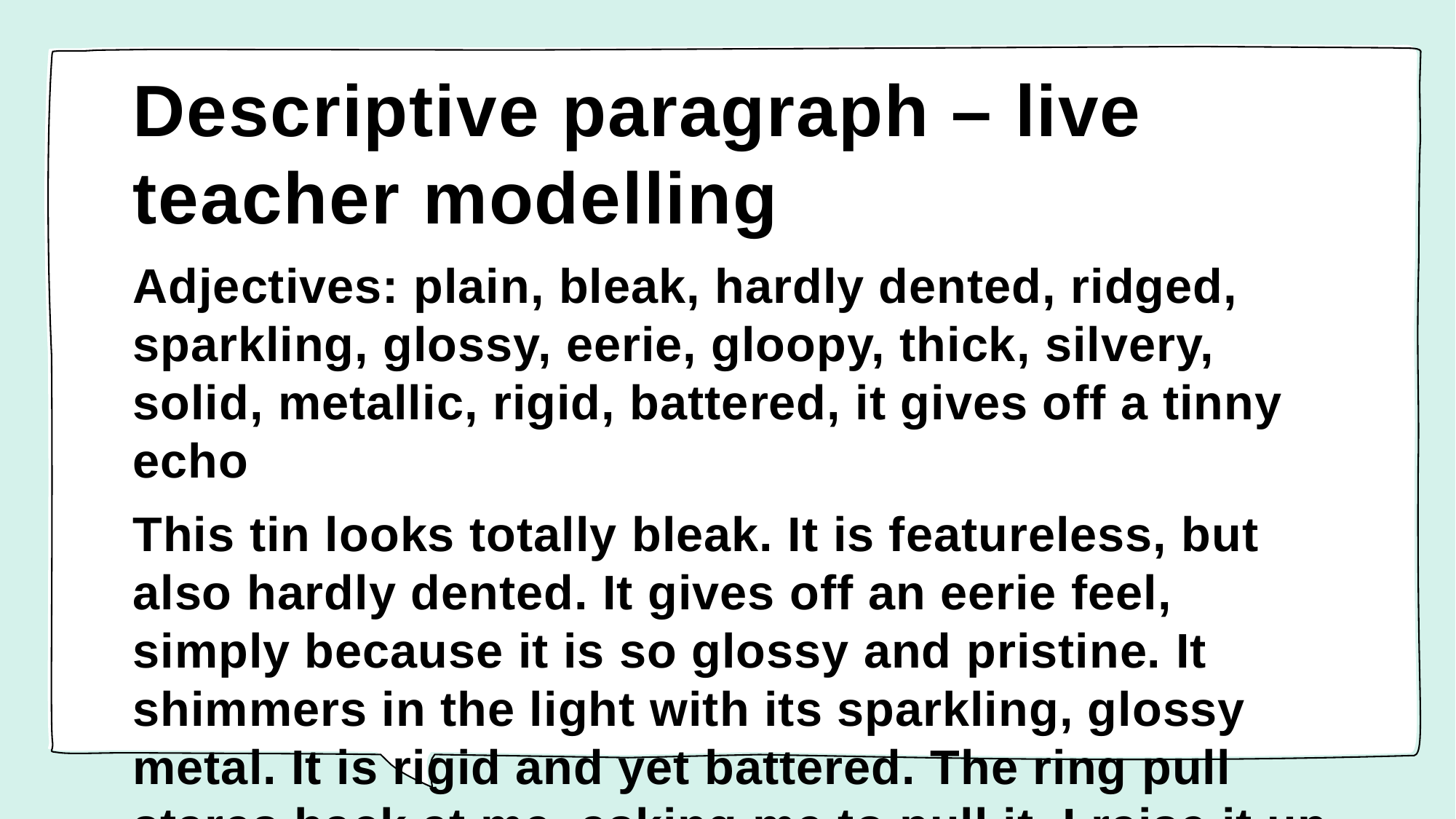

# Descriptive paragraph – live teacher modelling
Adjectives: plain, bleak, hardly dented, ridged, sparkling, glossy, eerie, gloopy, thick, silvery, solid, metallic, rigid, battered, it gives off a tinny echo
This tin looks totally bleak. It is featureless, but also hardly dented. It gives off an eerie feel, simply because it is so glossy and pristine. It shimmers in the light with its sparkling, glossy metal. It is rigid and yet battered. The ring pull stares back at me, asking me to pull it. I raise it up to my to my eyes. It is dense, heavy, and gives off a gloopy rattle.